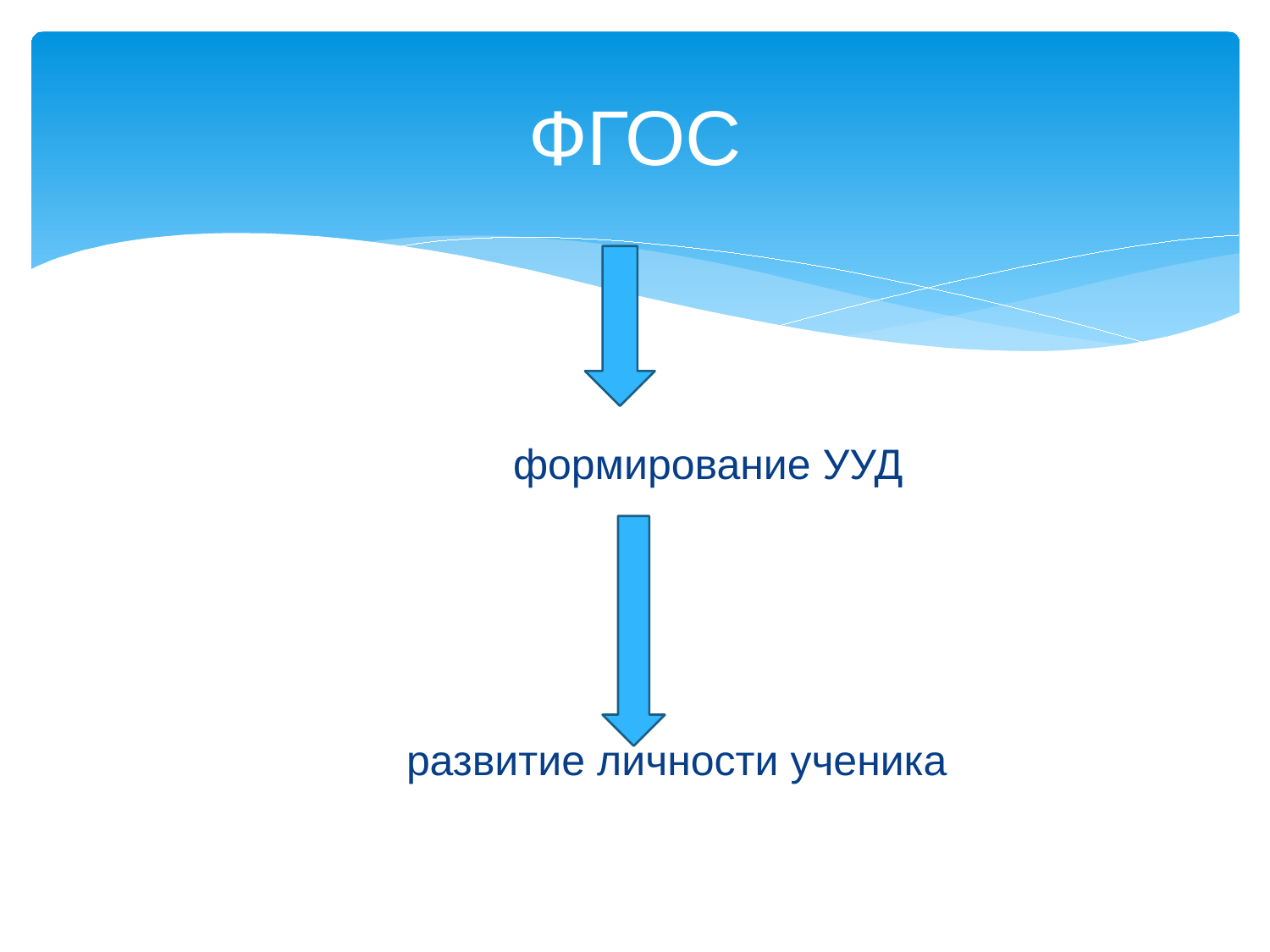

# ФГОС

                                формирование УУД

                       развитие личности ученика